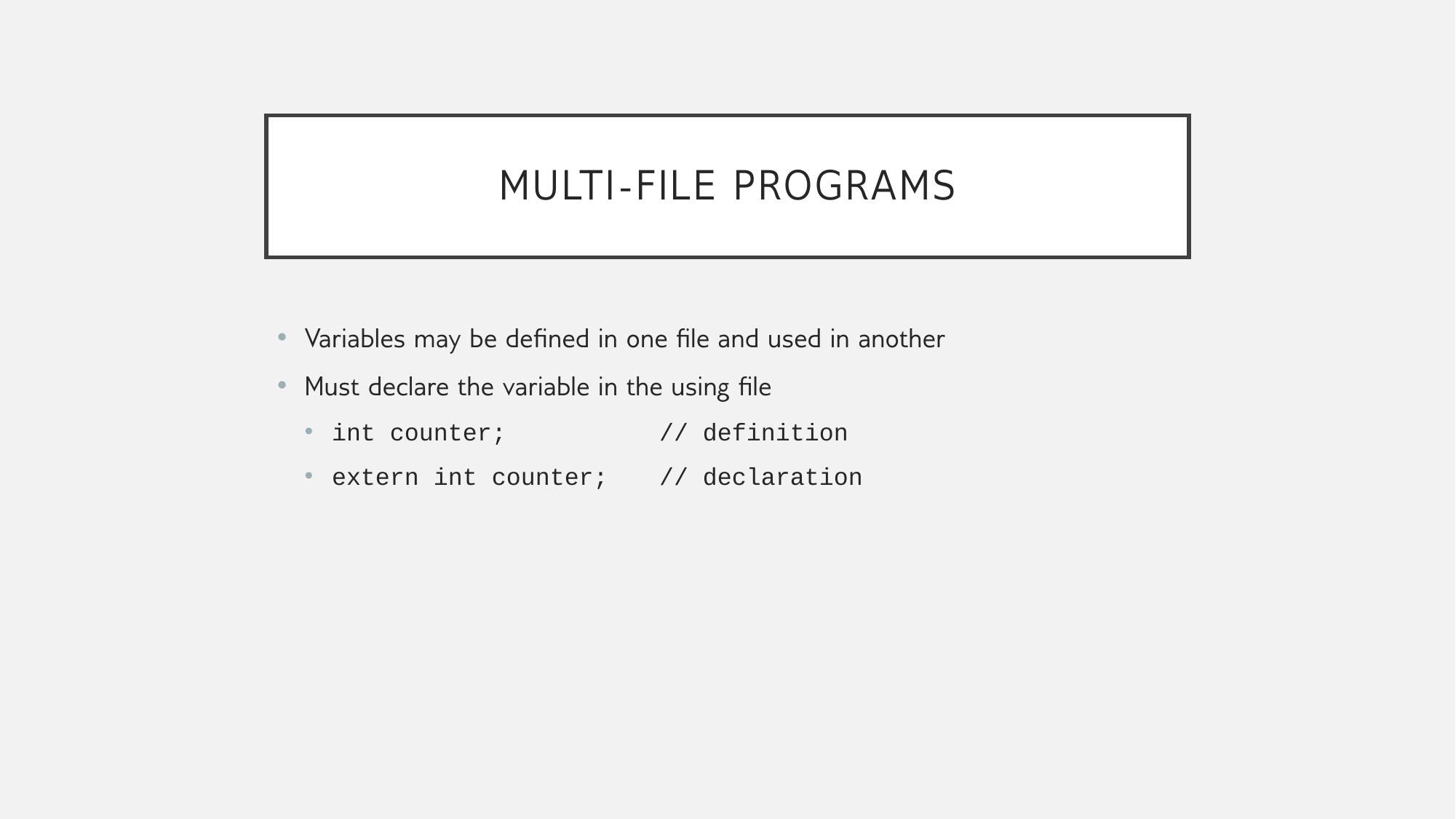

# Multi-File Programs
Variables may be defined in one file and used in another
Must declare the variable in the using file
int counter;		// definition
extern int counter;	// declaration